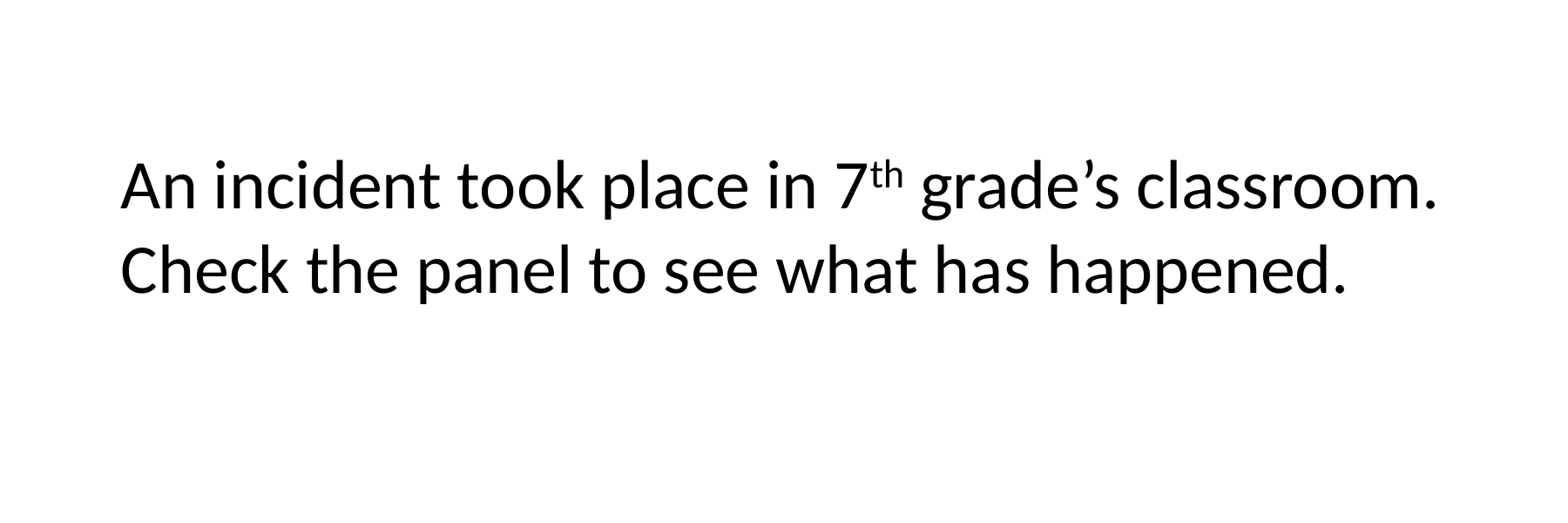

An incident took place in 7th grade’s classroom.
Check the panel to see what has happened.